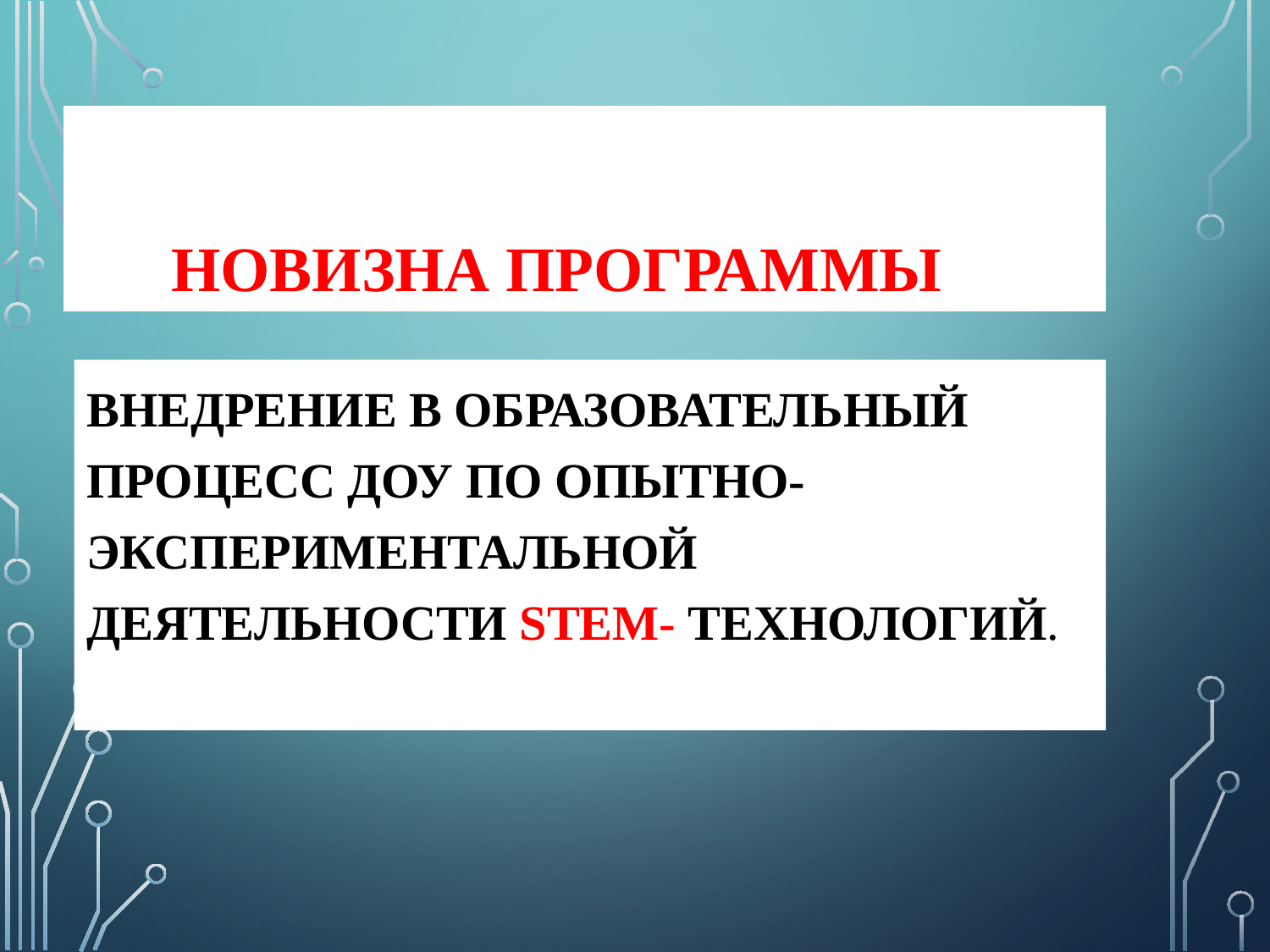

# Новизна программы
внедрение в образовательный процесс ДОУ по опытно- экспериментальной деятельности STEM- технологий.